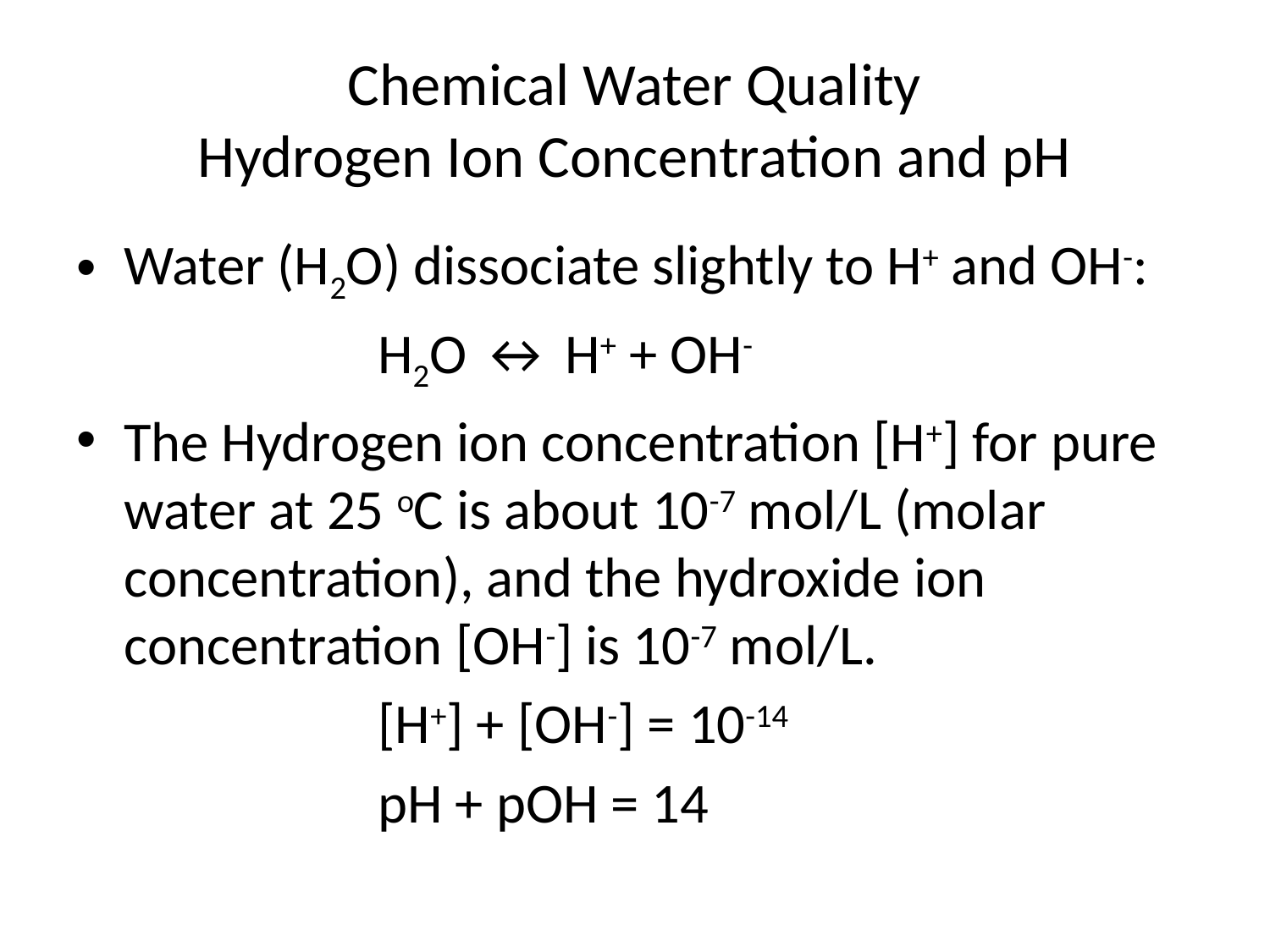

# Chemical Water Quality Hydrogen Ion Concentration and pH
Water (H2O) dissociate slightly to H+ and OH-:
			H2O ↔ H+ + OH-
The Hydrogen ion concentration [H+] for pure water at 25 oC is about 10-7 mol/L (molar concentration), and the hydroxide ion concentration [OH-] is 10-7 mol/L.
			[H+] + [OH-] = 10-14
 			pH + pOH = 14